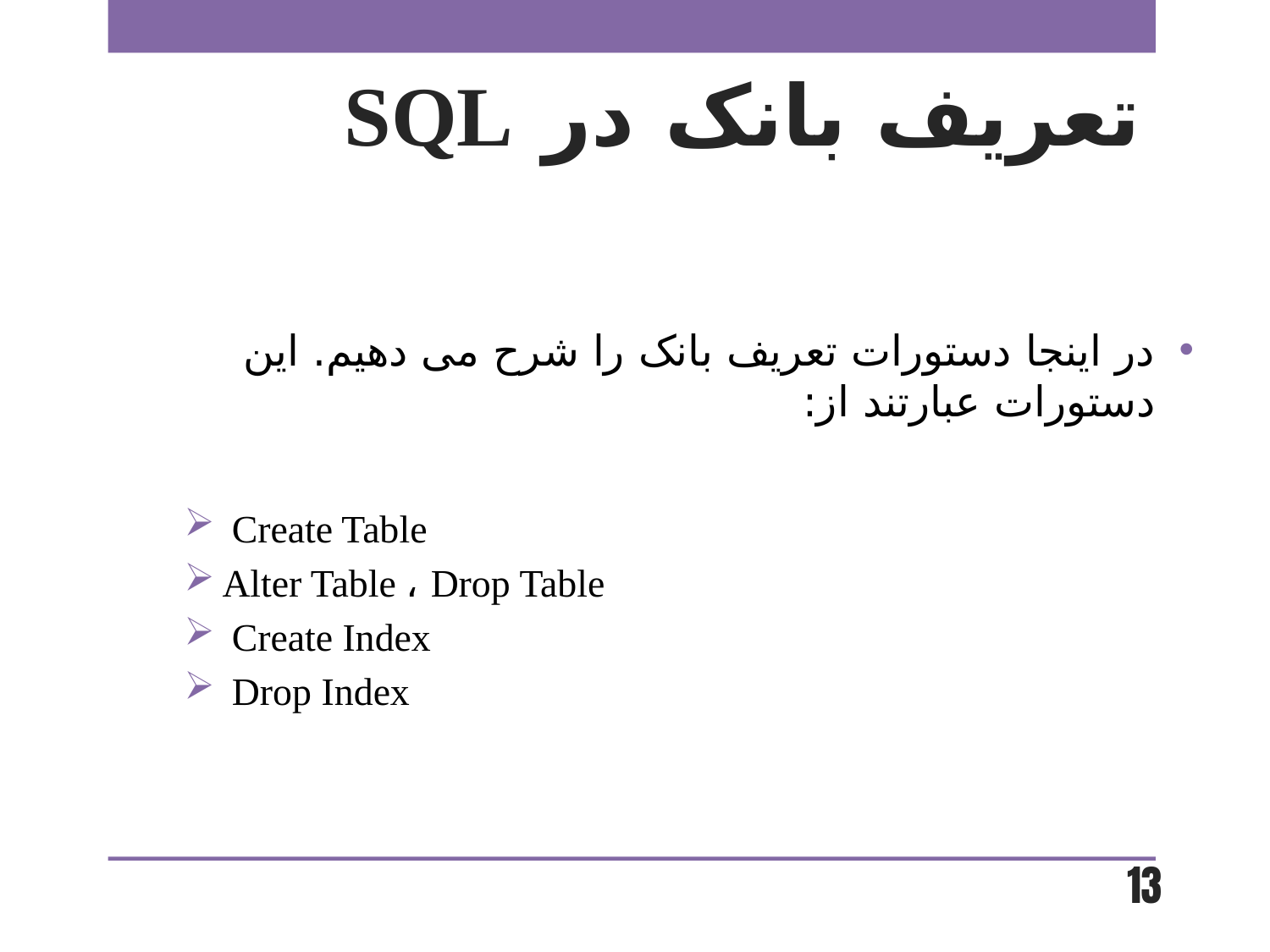

# تعریف بانک در SQL
در اینجا دستورات تعریف بانک را شرح می دهیم. این دستورات عبارتند از:

 Create Table
Alter Table ، Drop Table
 Create Index
 Drop Index
13